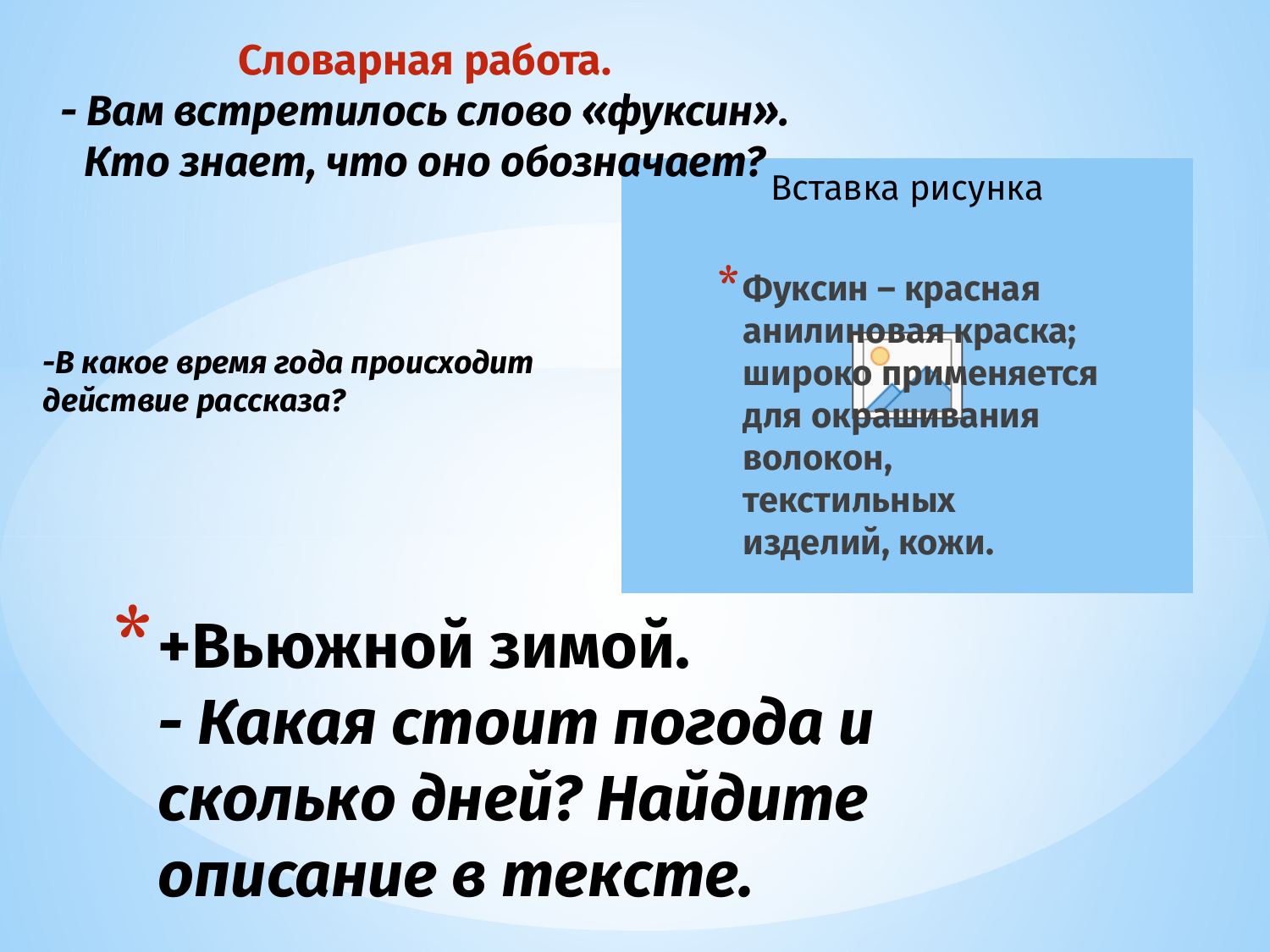

Словарная работа.
- Вам встретилось слово «фуксин». Кто знает, что оно обозначает?

Фуксин – красная анилиновая краска; широко применяется для окрашивания волокон, текстильных изделий, кожи.
-В какое время года происходит действие рассказа?
# +Вьюжной зимой. - Какая стоит погода и сколько дней? Найдите описание в тексте.